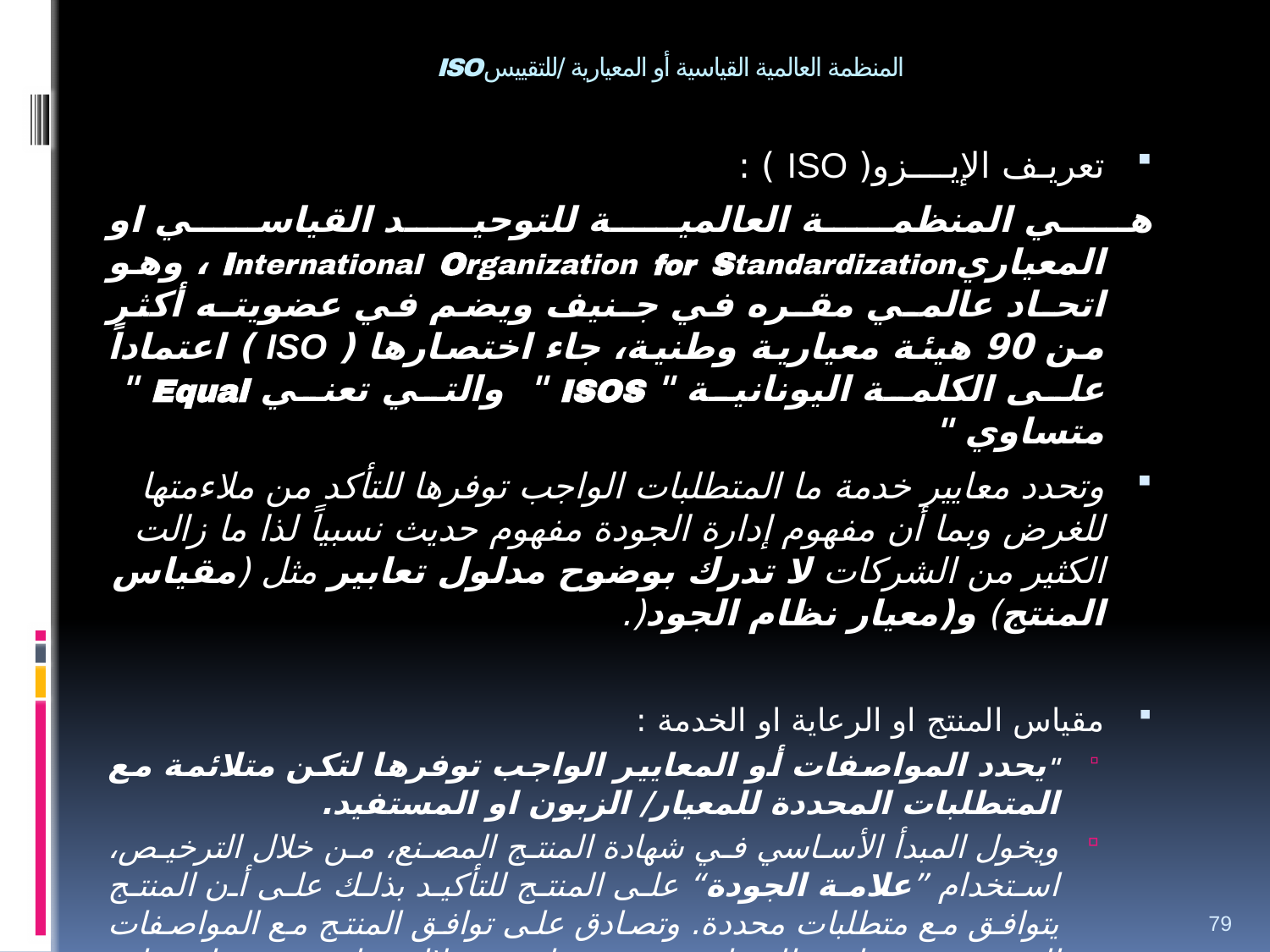

# المنظمة العالمية القياسية أو المعيارية /للتقييسISO
تعريـف الإيــــزو( ISO ) :
	هي المنظمة العالمية للتوحيد القياسي او المعياريInternational Organization for Standardization ، وهو اتحـاد عالمـي مقـره في جـنيف ويضم في عضويتـه أكثر من 90 هيئة معيارية وطنية، جاء اختصارها ( ISO ) اعتماداً على الكلمة اليونانية " ISOS "  والتي تعني Equal "  متساوي "
وتحدد معايير خدمة ما المتطلبات الواجب توفرها للتأكد من ملاءمتها للغرض وبما أن مفهوم إدارة الجودة مفهوم حديث نسبياً لذا ما زالت الكثير من الشركات لا تدرك بوضوح مدلول تعابير مثل (مقياس المنتج) و(معيار نظام الجود(.

مقياس المنتج او الرعاية او الخدمة :
"يحدد المواصفات أو المعايير الواجب توفرها لتكن متلائمة مع المتطلبات المحددة للمعيار/ الزبون او المستفيد.
ويخول المبدأ الأساسي في شهادة المنتج المصنع، من خلال الترخيص، استخدام ”علامة الجودة“ على المنتج للتأكيد بذلك على أن المنتج يتوافق مع متطلبات محددة. وتصادق على توافق المنتج مع المواصفات المحددة جهة مانحة للشهادة معترف بها ومن خلال مراقبة دورية لمنتجات الشركة الممنوحة لهذه الشهادة.
79